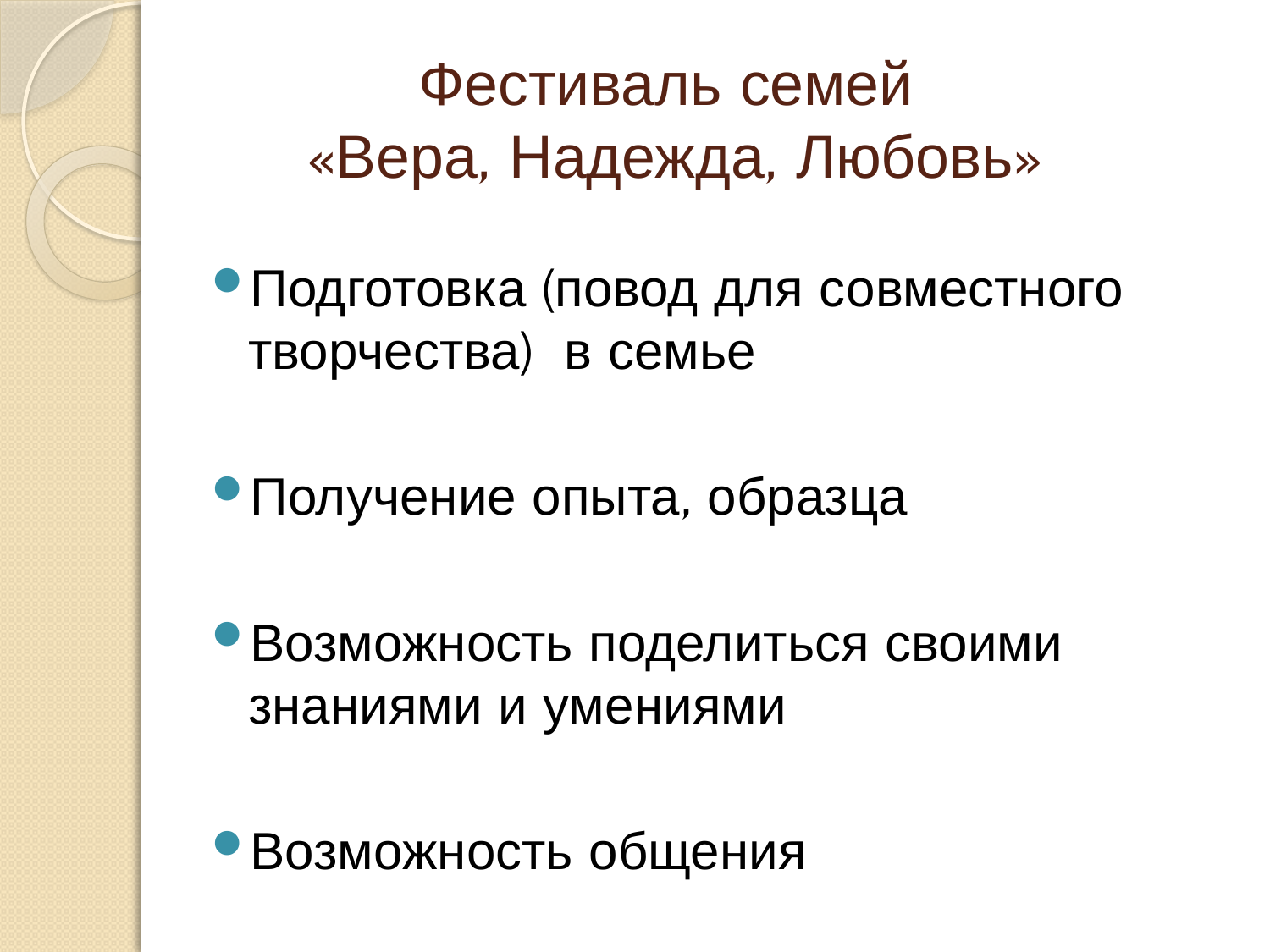

# Фестиваль семей «Вера, Надежда, Любовь»
Подготовка (повод для совместного творчества)  в семье

Получение опыта, образца

Возможность поделиться своими знаниями и умениями

Возможность общения